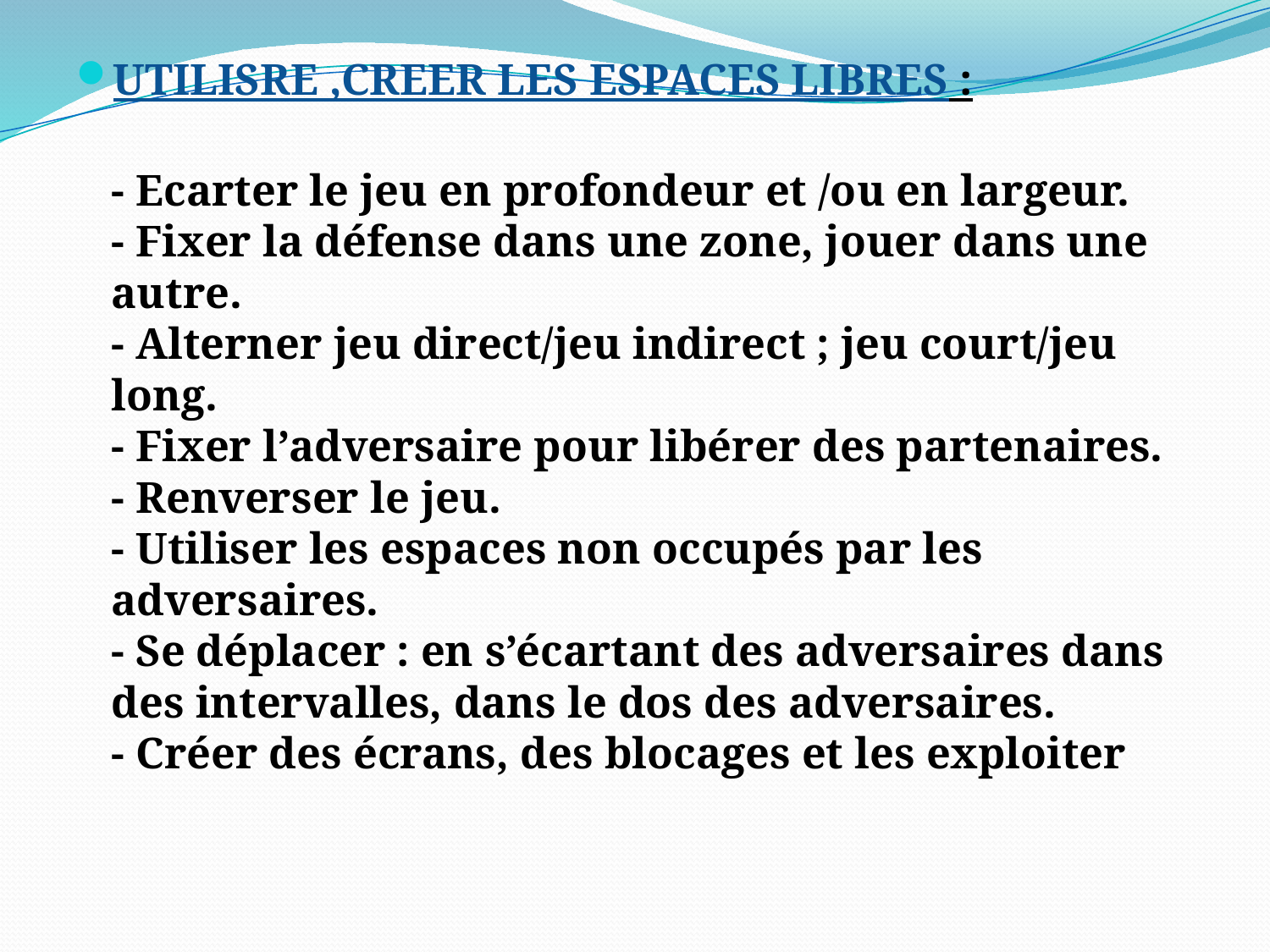

UTILISRE ,CREER LES ESPACES LIBRES :
- Ecarter le jeu en profondeur et /ou en largeur.
- Fixer la défense dans une zone, jouer dans une autre.
- Alterner jeu direct/jeu indirect ; jeu court/jeu long.
- Fixer l’adversaire pour libérer des partenaires.
- Renverser le jeu.
- Utiliser les espaces non occupés par les adversaires.
- Se déplacer : en s’écartant des adversaires dans des intervalles, dans le dos des adversaires.
- Créer des écrans, des blocages et les exploiter